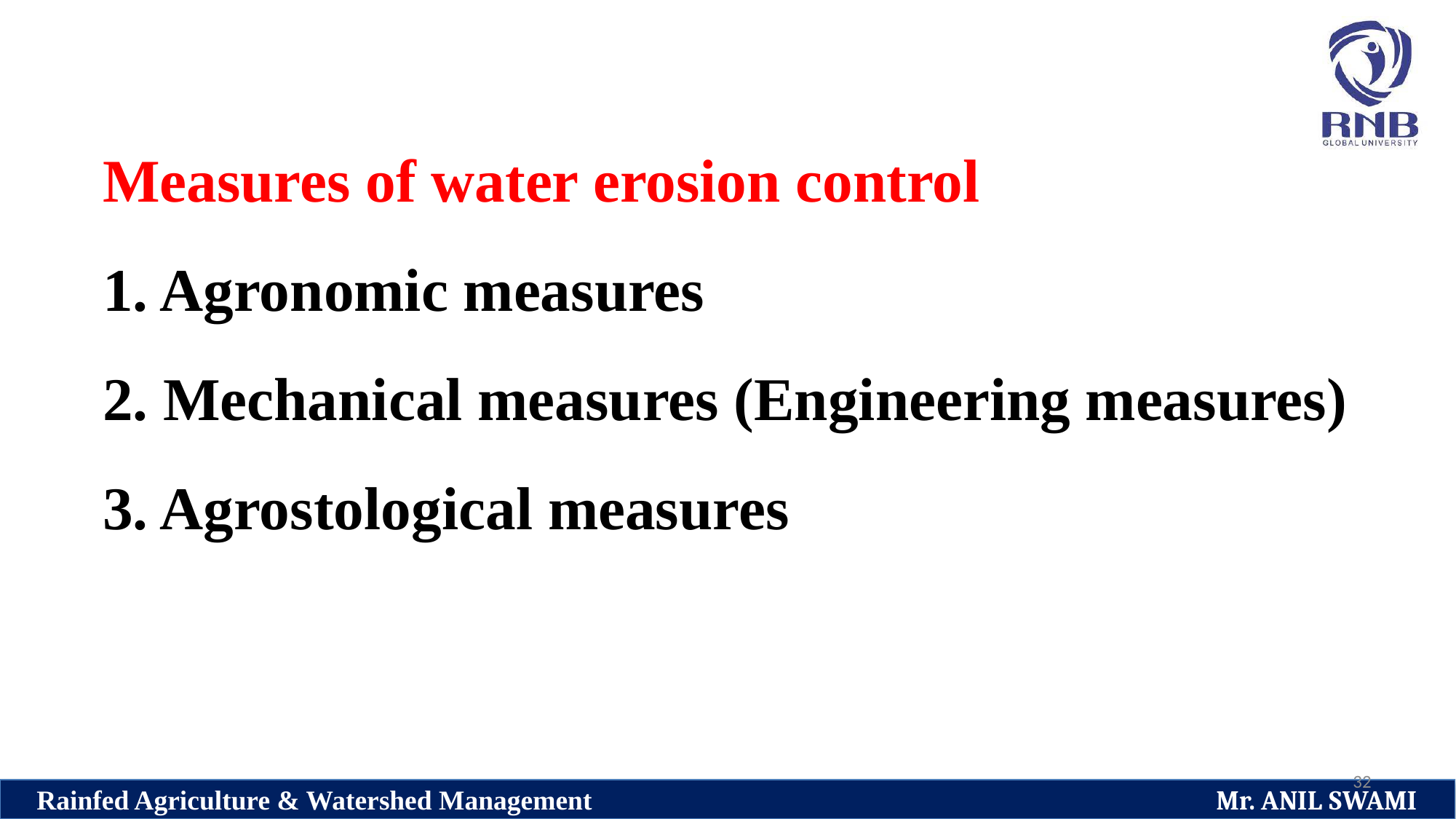

Measures of water erosion control
1. Agronomic measures
2. Mechanical measures (Engineering measures)
3. Agrostological measures
32